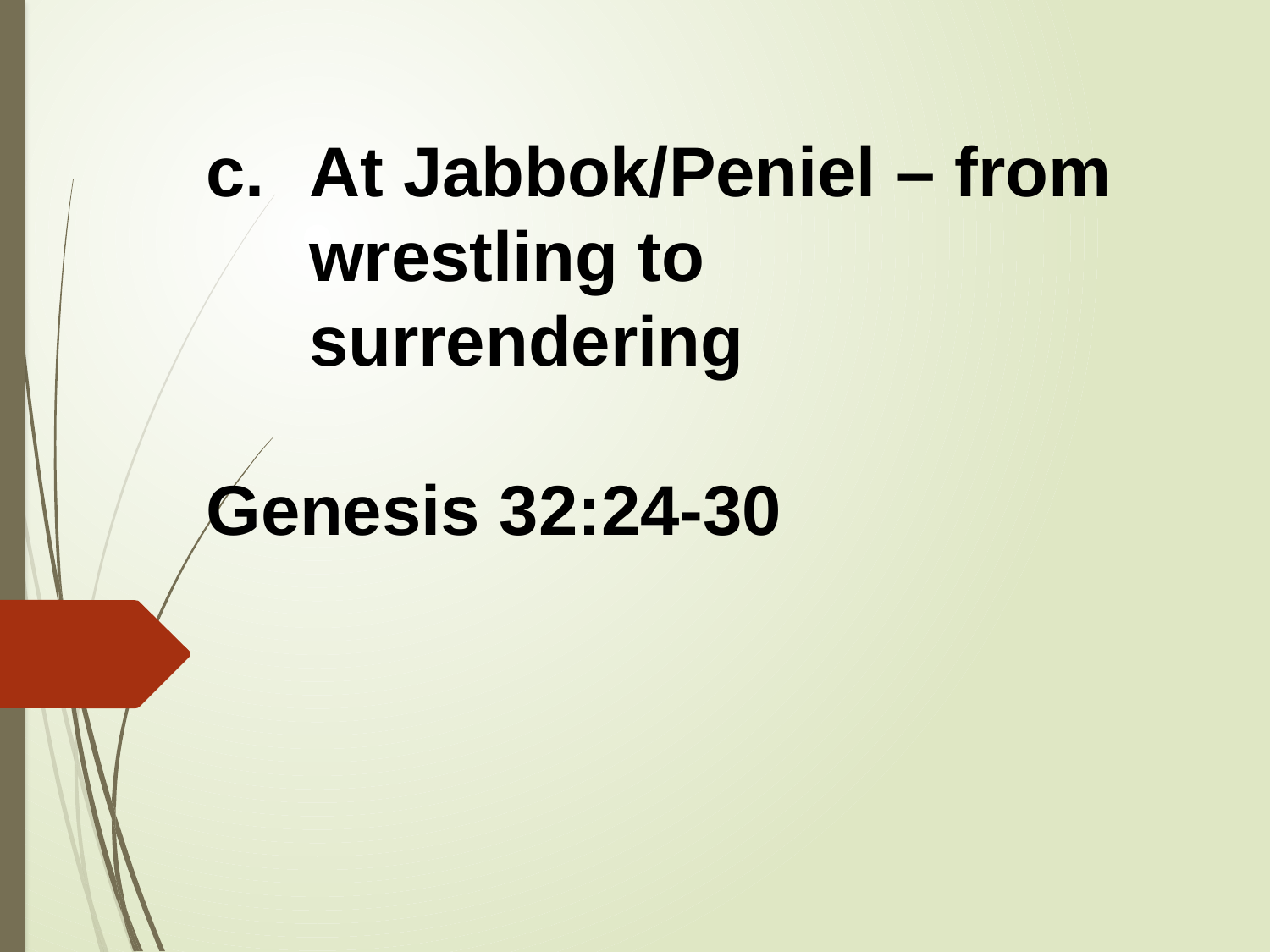

At Jabbok/Peniel – from wrestling to surrendering

Genesis 32:24-30